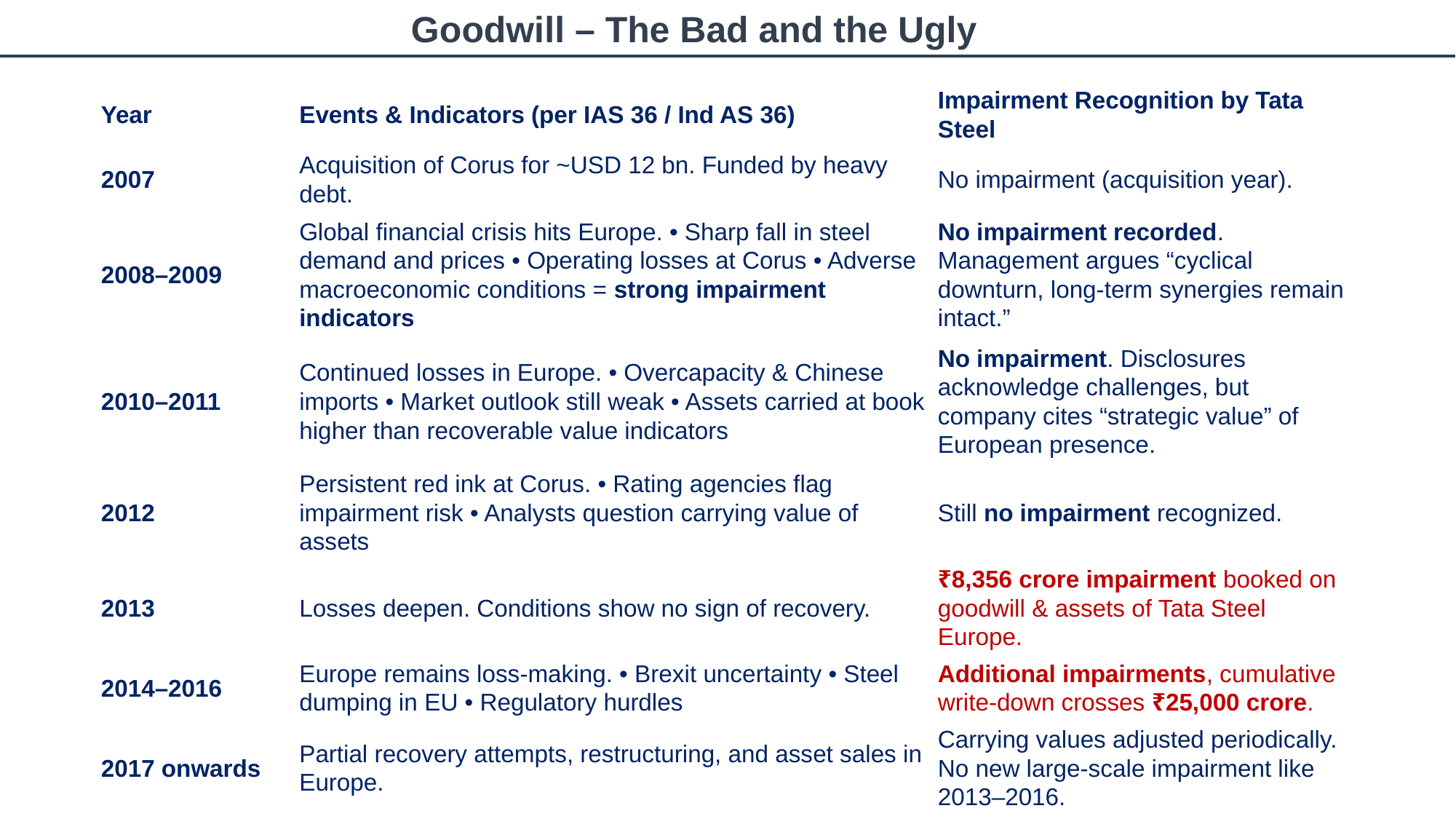

Goodwill – The Bad and the Ugly
| Year | Events & Indicators (per IAS 36 / Ind AS 36) | Impairment Recognition by Tata Steel |
| --- | --- | --- |
| 2007 | Acquisition of Corus for ~USD 12 bn. Funded by heavy debt. | No impairment (acquisition year). |
| 2008–2009 | Global financial crisis hits Europe. • Sharp fall in steel demand and prices • Operating losses at Corus • Adverse macroeconomic conditions = strong impairment indicators | No impairment recorded. Management argues “cyclical downturn, long-term synergies remain intact.” |
| 2010–2011 | Continued losses in Europe. • Overcapacity & Chinese imports • Market outlook still weak • Assets carried at book higher than recoverable value indicators | No impairment. Disclosures acknowledge challenges, but company cites “strategic value” of European presence. |
| 2012 | Persistent red ink at Corus. • Rating agencies flag impairment risk • Analysts question carrying value of assets | Still no impairment recognized. |
| 2013 | Losses deepen. Conditions show no sign of recovery. | ₹8,356 crore impairment booked on goodwill & assets of Tata Steel Europe. |
| 2014–2016 | Europe remains loss-making. • Brexit uncertainty • Steel dumping in EU • Regulatory hurdles | Additional impairments, cumulative write-down crosses ₹25,000 crore. |
| 2017 onwards | Partial recovery attempts, restructuring, and asset sales in Europe. | Carrying values adjusted periodically. No new large-scale impairment like 2013–2016. |